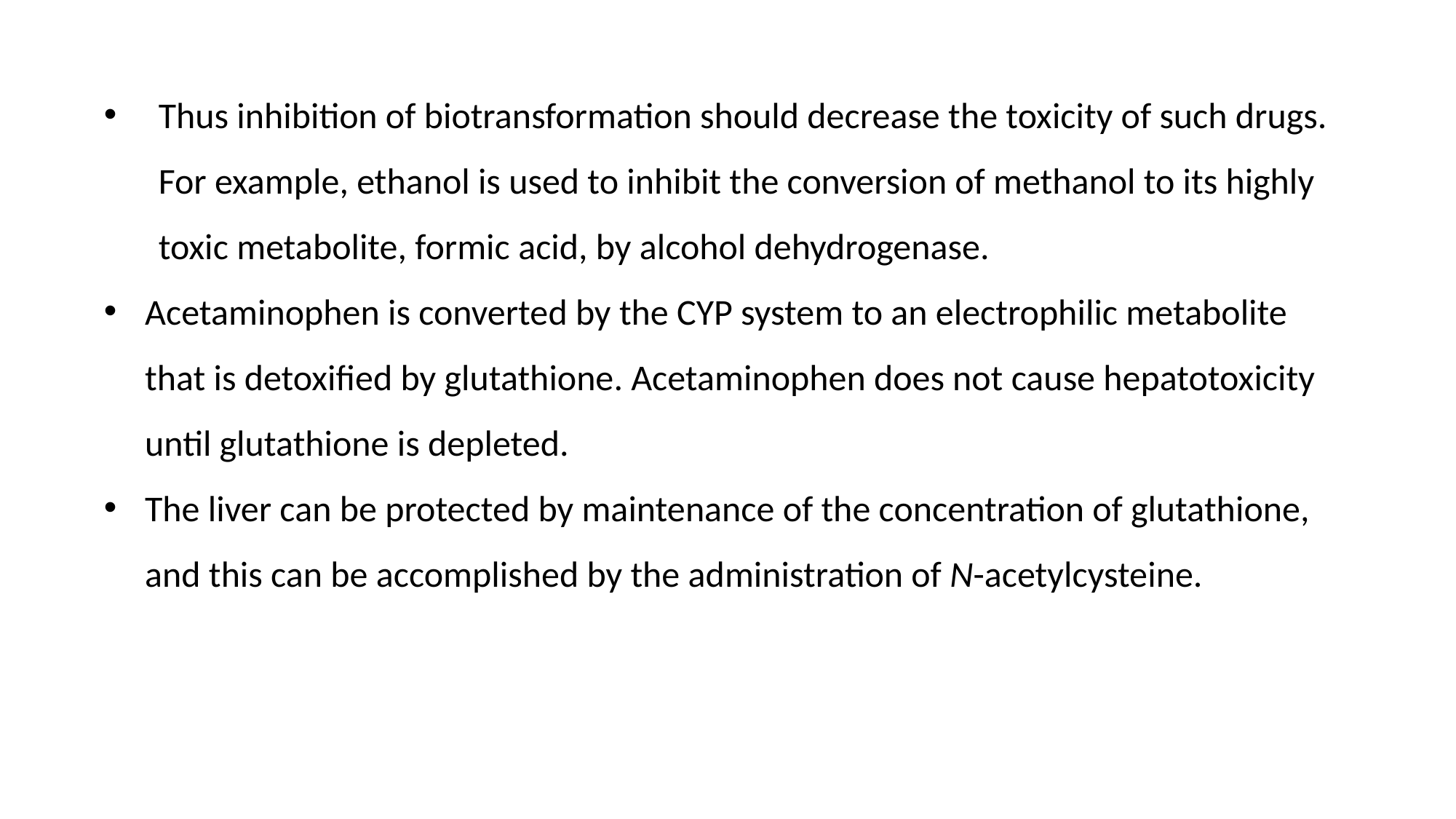

Thus inhibition of biotransformation should decrease the toxicity of such drugs. For example, ethanol is used to inhibit the conversion of methanol to its highly toxic metabolite, formic acid, by alcohol dehydrogenase.
Acetaminophen is converted by the CYP system to an electrophilic metabolite that is detoxified by glutathione. Acetaminophen does not cause hepatotoxicity until glutathione is depleted.
The liver can be protected by maintenance of the concentration of glutathione, and this can be accomplished by the administration of N-acetylcysteine.